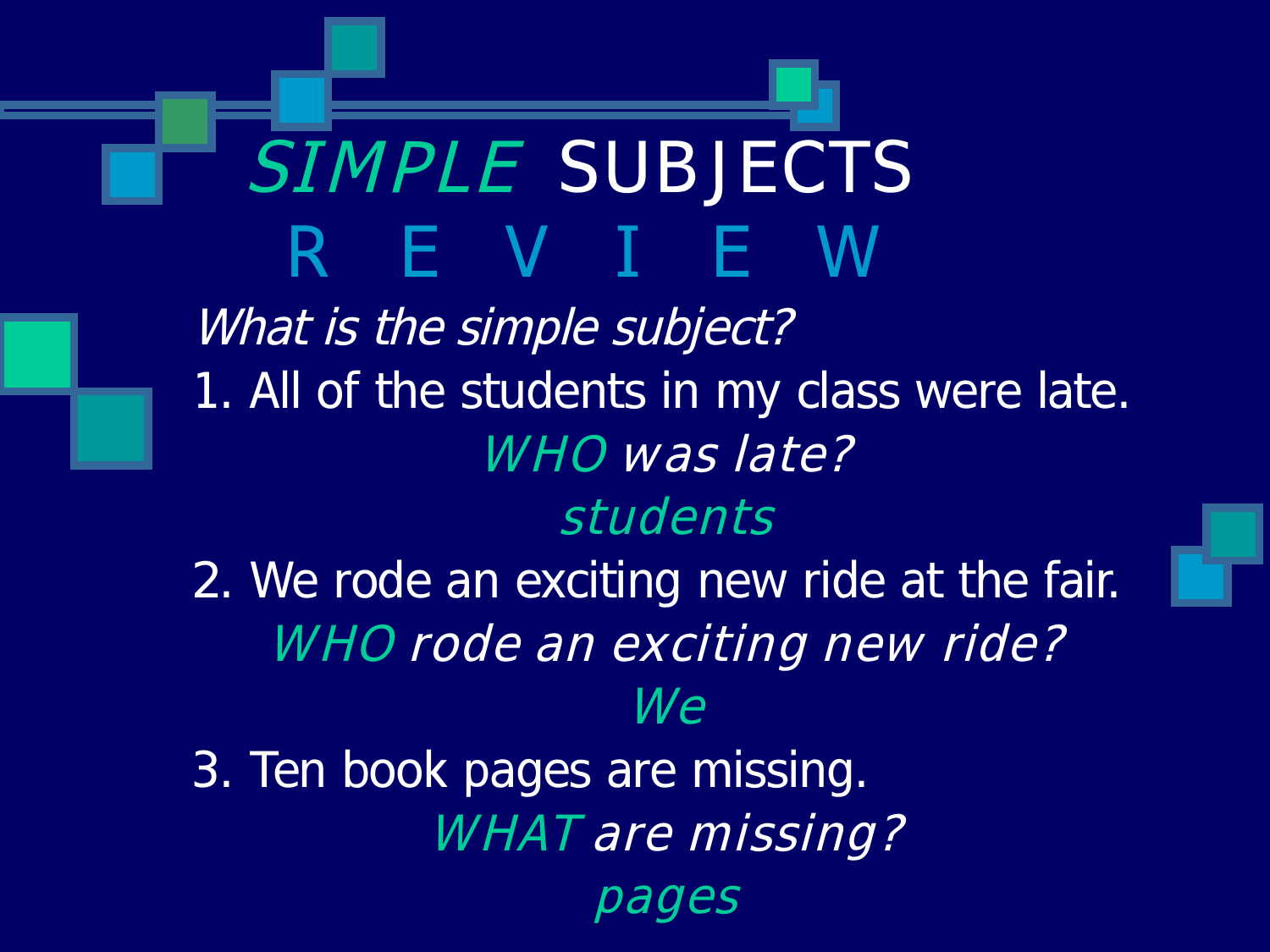

# SIMPLE  SUBJECTS R   E   V   I   E   W
What is the simple subject?
1. All of the students in my class were late.
WHO was late?
students
2. We rode an exciting new ride at the fair.
WHO rode an exciting new ride?
We
3. Ten book pages are missing.
WHAT are missing?
pages